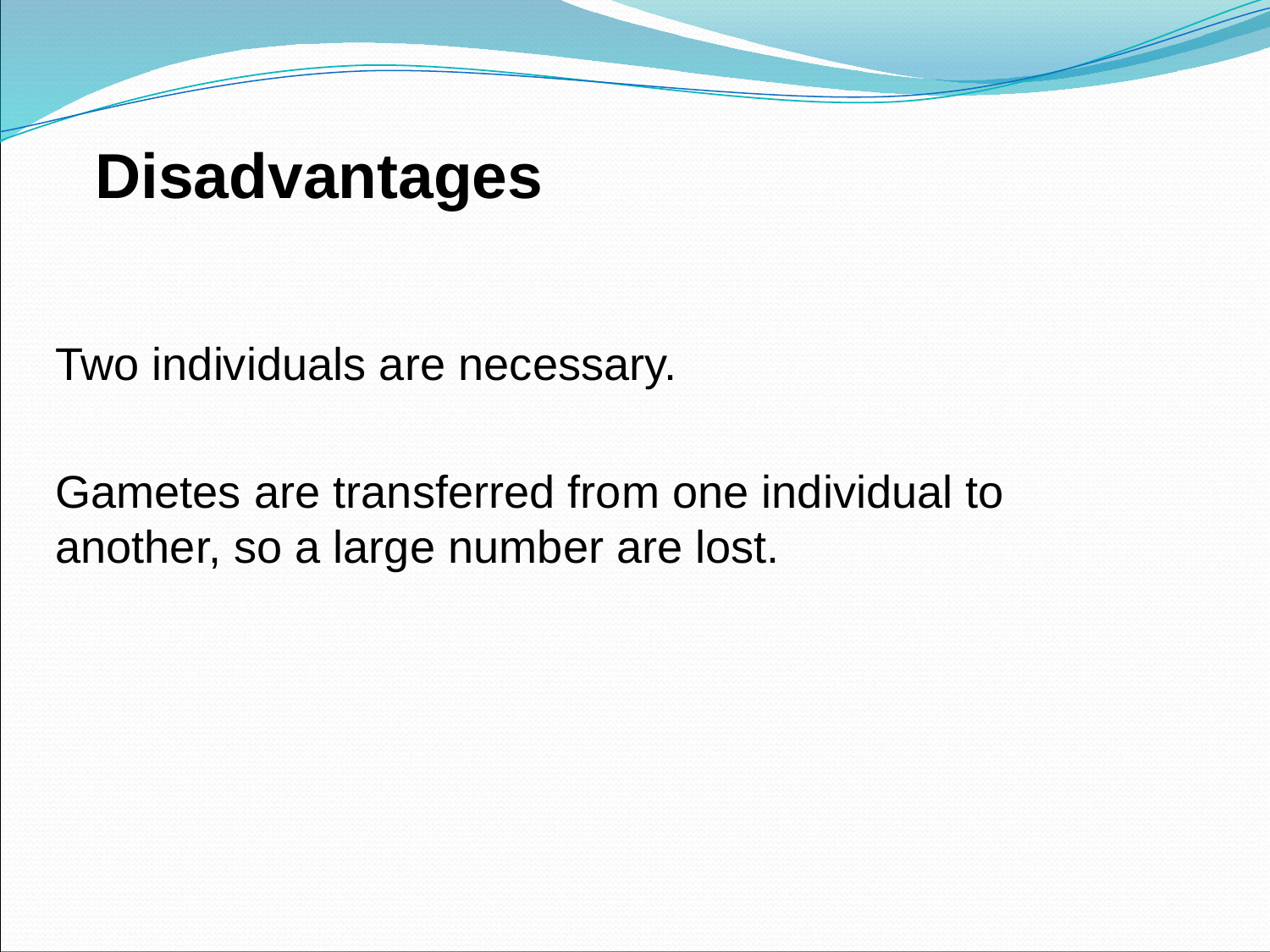

# Disadvantages
Two individuals are necessary.

Gametes are transferred from one individual to another, so a large number are lost.